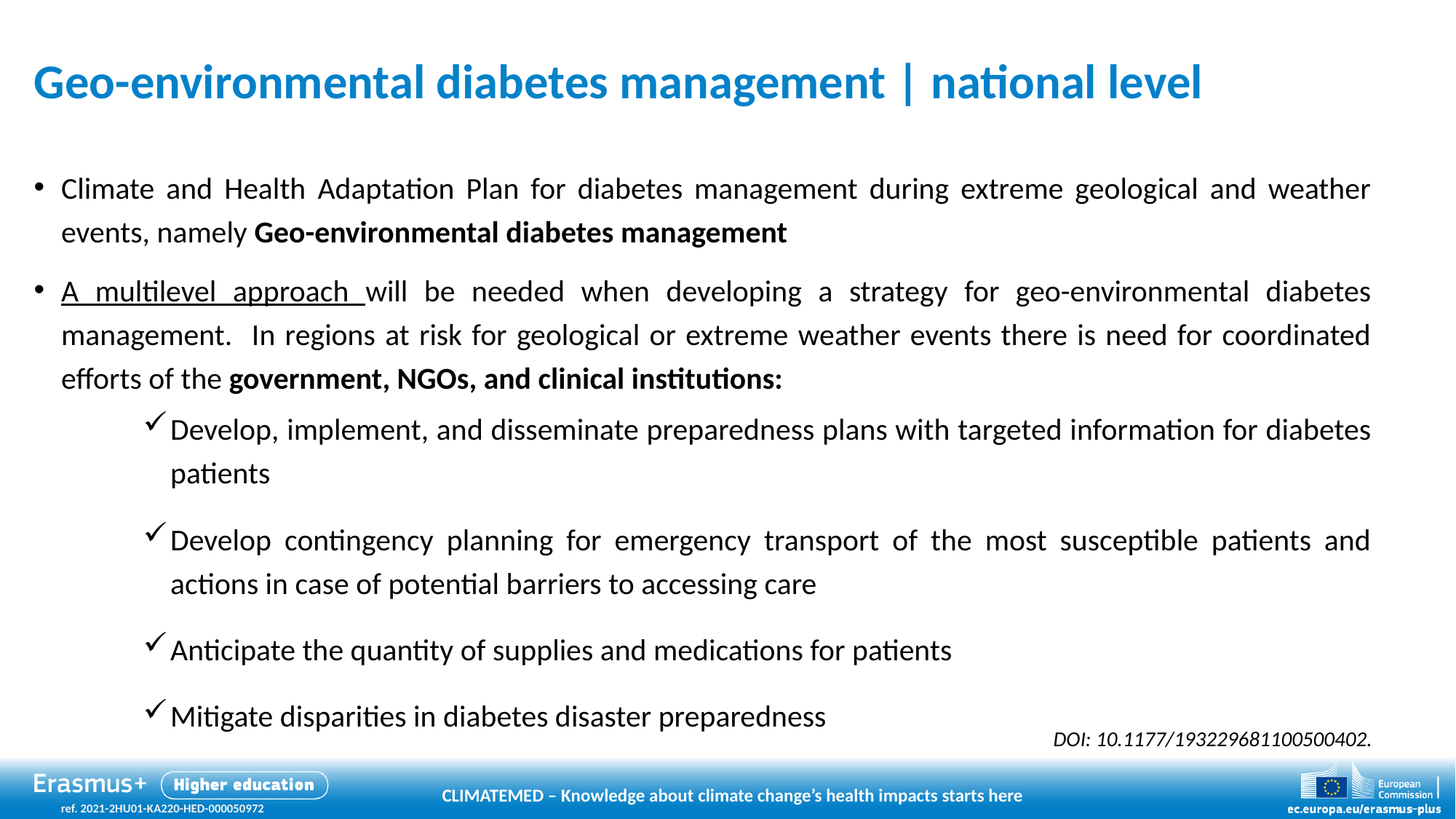

# Geo-environmental diabetes management | national level

Climate and Health Adaptation Plan for diabetes management during extreme geological and weather events, namely Geo-environmental diabetes management
A multilevel approach will be needed when developing a strategy for geo-environmental diabetes management.  In regions at risk for geological or extreme weather events there is need for coordinated efforts of the government, NGOs, and clinical institutions:
Develop, implement, and disseminate preparedness plans with targeted information for diabetes patients
Develop contingency planning for emergency transport of the most susceptible patients and actions in case of potential barriers to accessing care
Anticipate the quantity of supplies and medications for patients
Mitigate disparities in diabetes disaster preparedness
doi: 10.1177/193229681100500402.